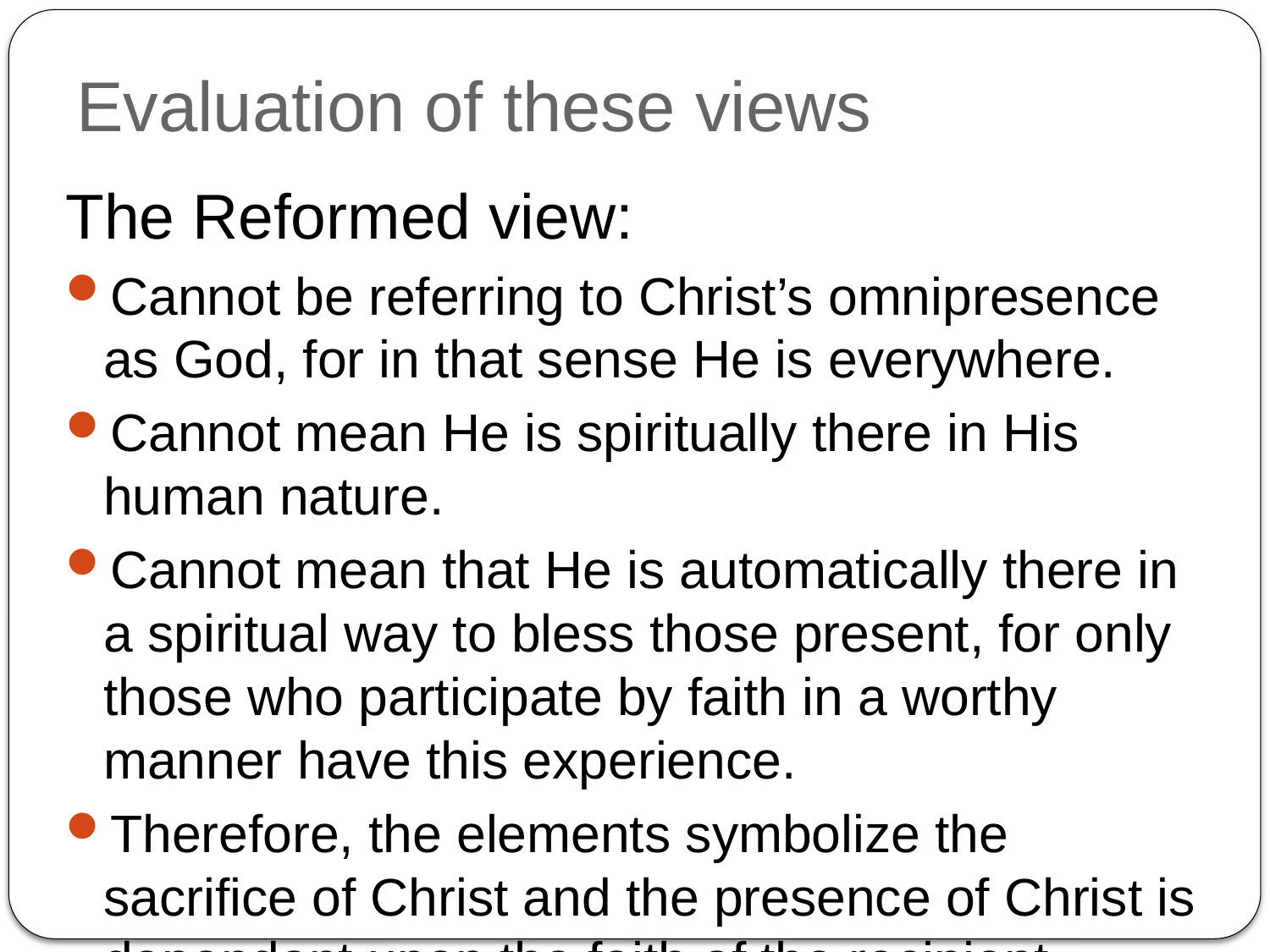

# Evaluation of these views
The Reformed view:
Cannot be referring to Christ’s omnipresence as God, for in that sense He is everywhere.
Cannot mean He is spiritually there in His human nature.
Cannot mean that He is automatically there in a spiritual way to bless those present, for only those who participate by faith in a worthy manner have this experience.
Therefore, the elements symbolize the sacrifice of Christ and the presence of Christ is dependant upon the faith of the recipient.